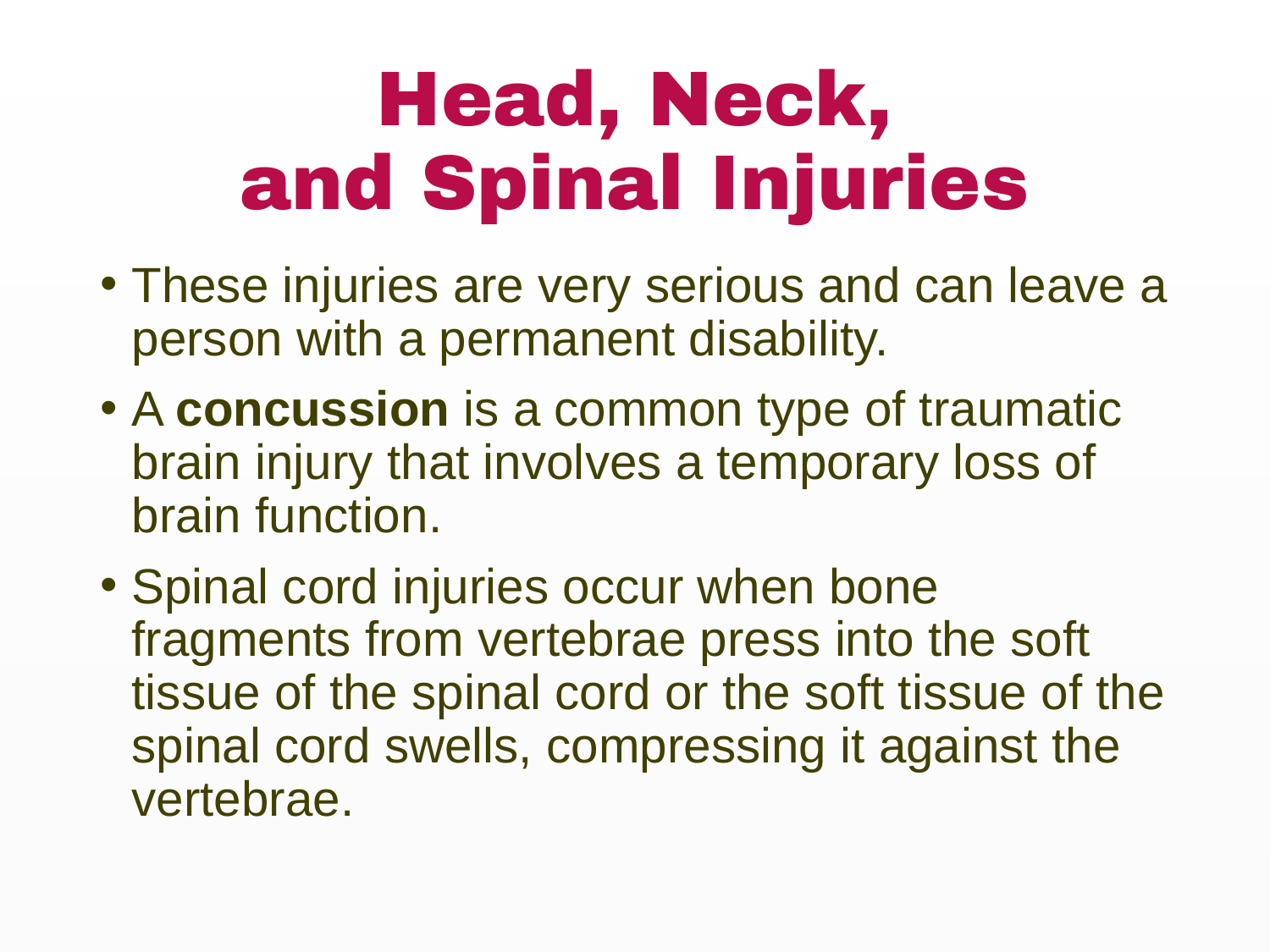

# Head, Neck, and Spinal Injuries
These injuries are very serious and can leave a person with a permanent disability.
A concussion is a common type of traumatic brain injury that involves a temporary loss of brain function.
Spinal cord injuries occur when bone fragments from vertebrae press into the soft tissue of the spinal cord or the soft tissue of the spinal cord swells, compressing it against the vertebrae.